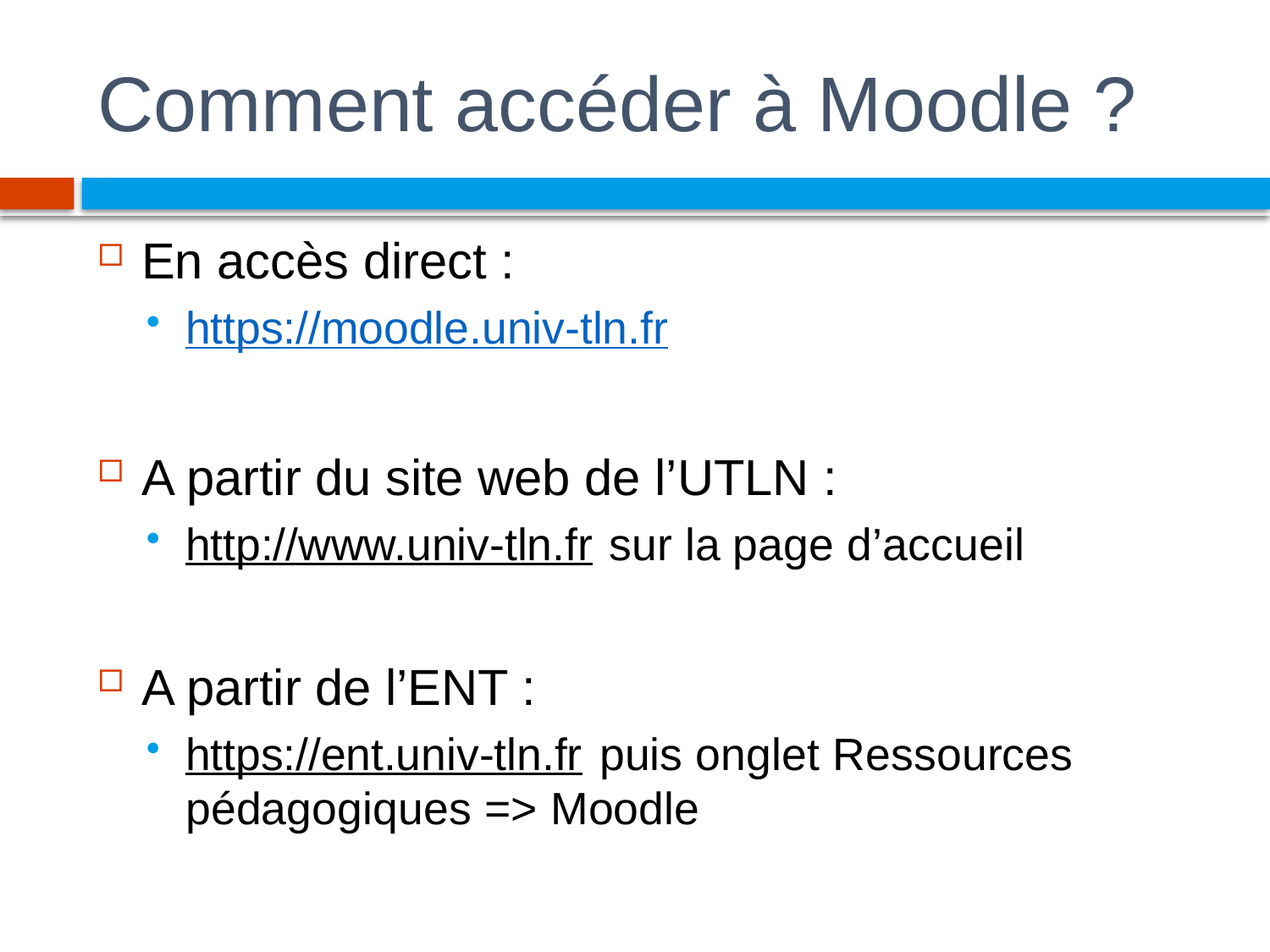

# Comment accéder à Moodle ?
En accès direct :
https://moodle.univ-tln.fr

A partir du site web de l’UTLN :
http://www.univ-tln.fr sur la page d’accueil

A partir de l’ENT :
https://ent.univ-tln.fr puis onglet Ressources pédagogiques => Moodle